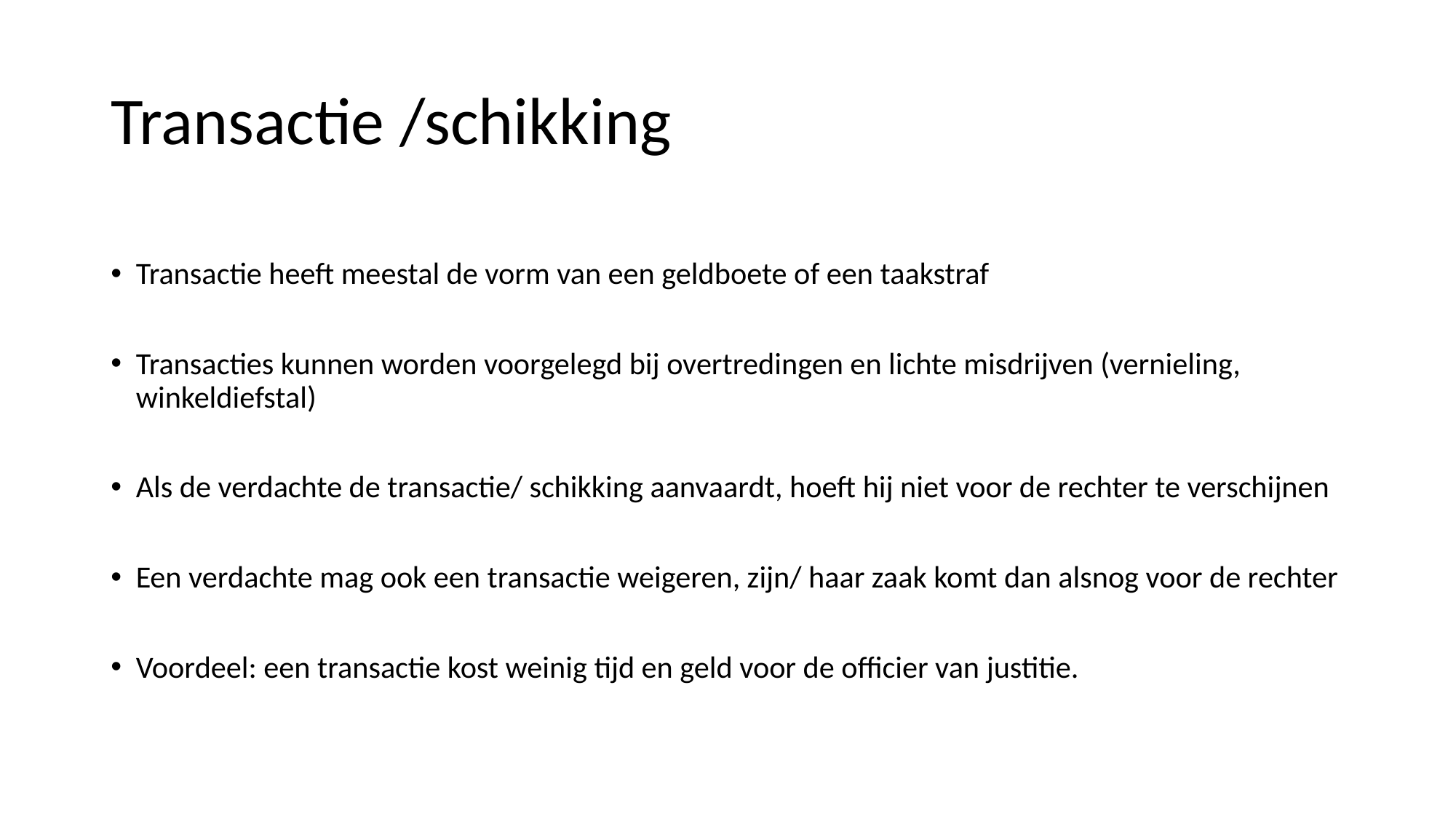

# Transactie /schikking

Transactie heeft meestal de vorm van een geldboete of een taakstraf

Transacties kunnen worden voorgelegd bij overtredingen en lichte misdrijven (vernieling, winkeldiefstal)

Als de verdachte de transactie/ schikking aanvaardt, hoeft hij niet voor de rechter te verschijnen

Een verdachte mag ook een transactie weigeren, zijn/ haar zaak komt dan alsnog voor de rechter

Voordeel: een transactie kost weinig tijd en geld voor de officier van justitie.